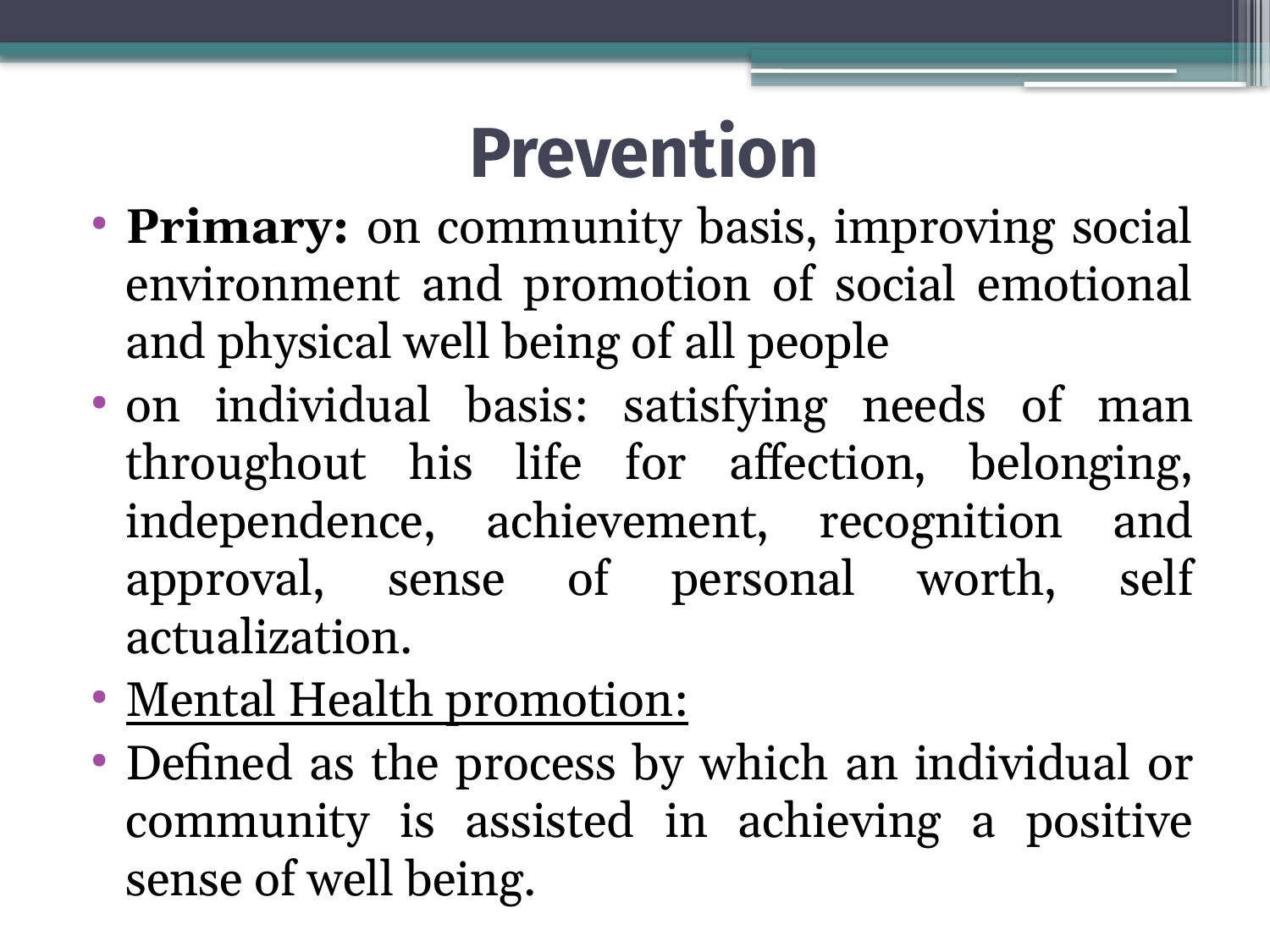

# Prevention
Primary: on community basis, improving social environment and promotion of social emotional and physical well being of all people
on individual basis: satisfying needs of man throughout his life for affection, belonging, independence, achievement, recognition and approval, sense of personal worth, self actualization.
Mental Health promotion:
Defined as the process by which an individual or community is assisted in achieving a positive sense of well being.